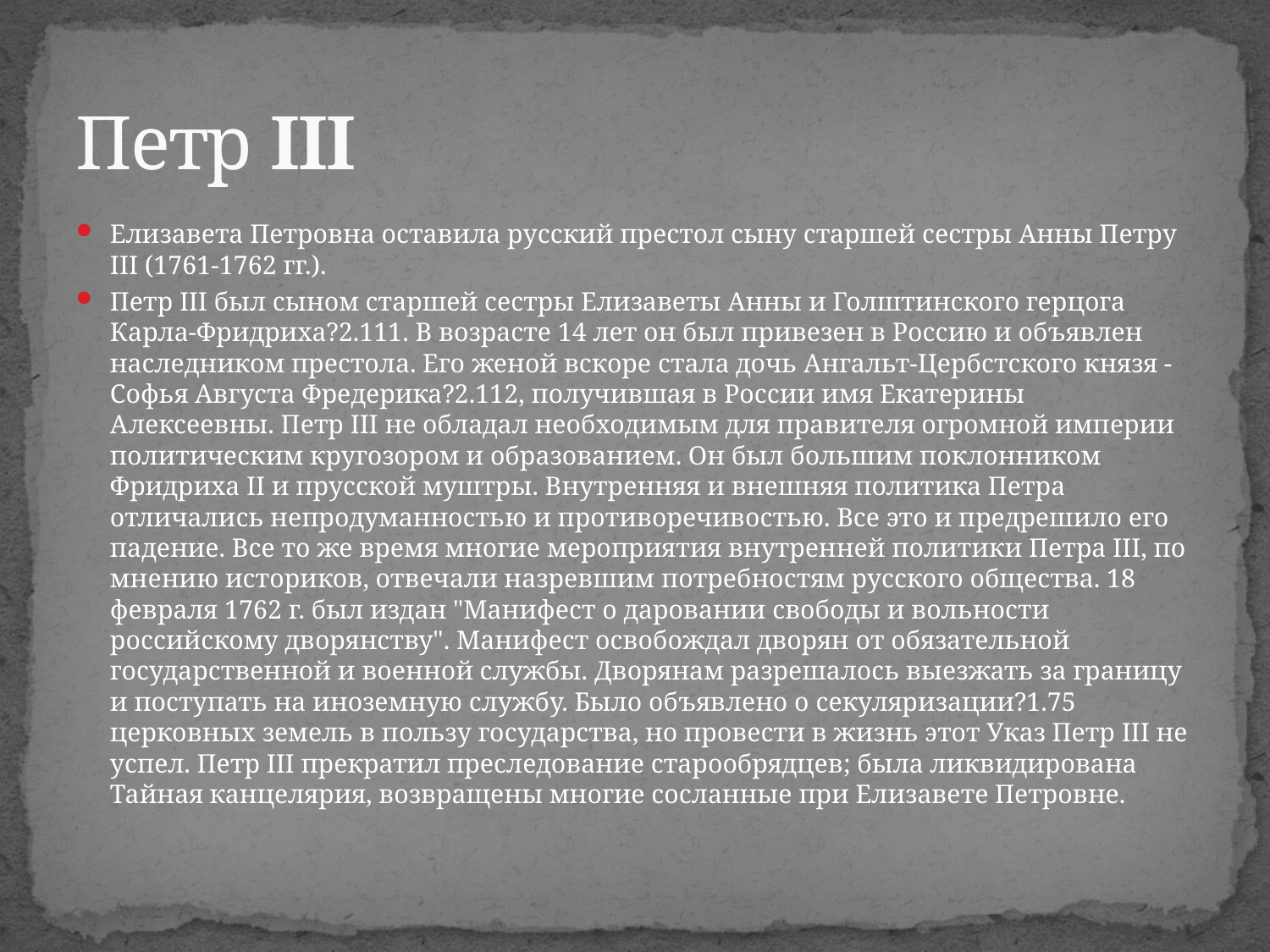

# Петр III
Елизавета Петровна оставила русский престол сыну старшей сестры Анны Петру III (1761-1762 гг.).
Петр III был сыном старшей сестры Елизаветы Анны и Голштинского герцога Карла-Фридриха?2.111. В возрасте 14 лет он был привезен в Россию и объявлен наследником престола. Его женой вскоре стала дочь Ангальт-Цербстского князя - Софья Августа Фредерика?2.112, получившая в России имя Екатерины Алексеевны. Петр III не обладал необходимым для правителя огромной империи политическим кругозором и образованием. Он был большим поклонником Фридриха II и прусской муштры. Внутренняя и внешняя политика Петра отличались непродуманностью и противоречивостью. Все это и предрешило его падение. Все то же время многие мероприятия внутренней политики Петра III, по мнению историков, отвечали назревшим потребностям русского общества. 18 февраля 1762 г. был издан "Манифест о даровании свободы и вольности российскому дворянству". Манифест освобождал дворян от обязательной государственной и военной службы. Дворянам разрешалось выезжать за границу и поступать на иноземную службу. Было объявлено о секуляризации?1.75 церковных земель в пользу государства, но провести в жизнь этот Указ Петр III не успел. Петр III прекратил преследование старообрядцев; была ликвидирована Тайная канцелярия, возвращены многие сосланные при Елизавете Петровне.